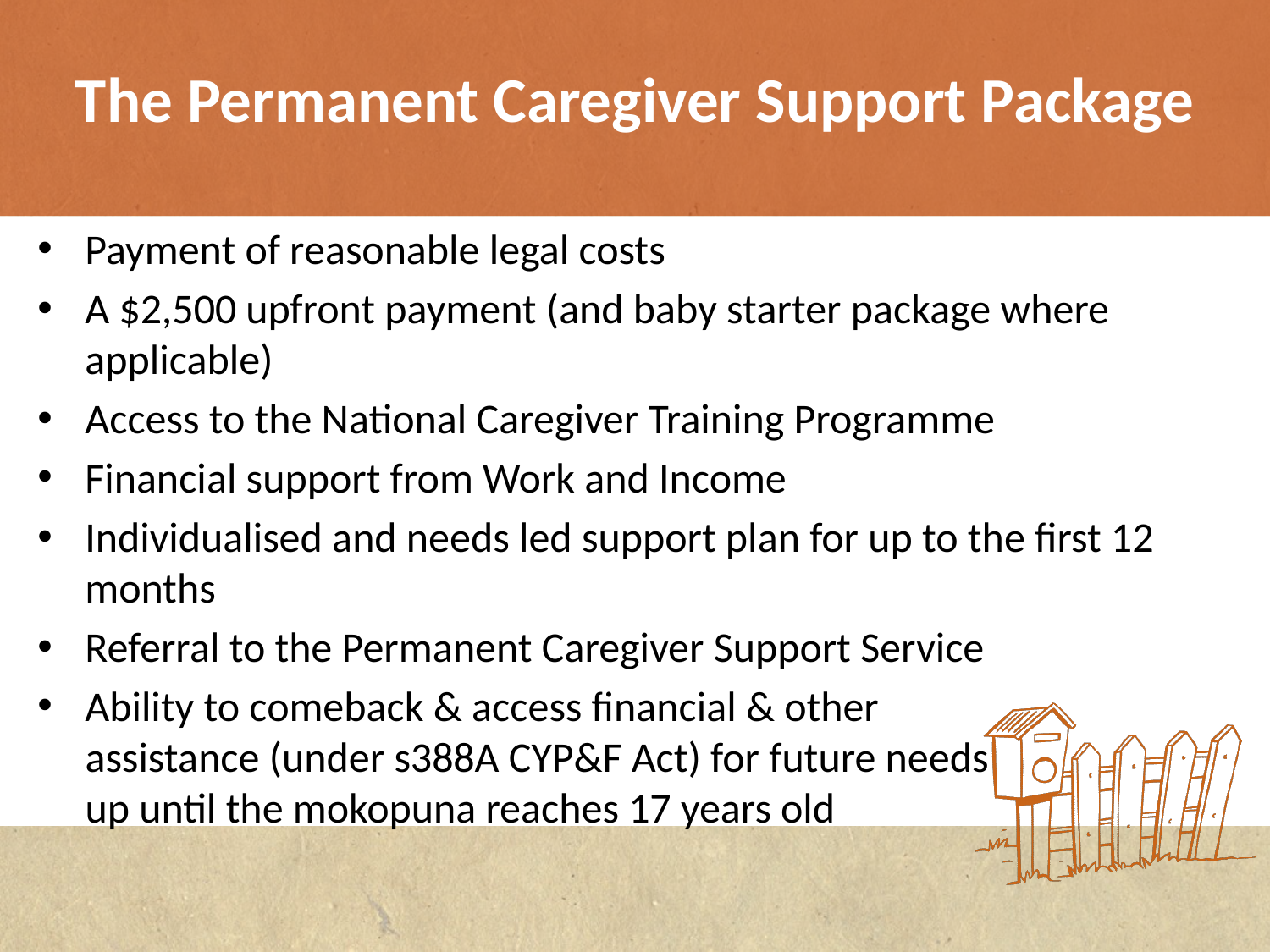

# The Permanent Caregiver Support Package
Payment of reasonable legal costs
A $2,500 upfront payment (and baby starter package where applicable)
Access to the National Caregiver Training Programme
Financial support from Work and Income
Individualised and needs led support plan for up to the first 12 months
Referral to the Permanent Caregiver Support Service
Ability to comeback & access financial & other
     assistance (under s388A CYP&F Act) for future needs
     up until the mokopuna reaches 17 years old